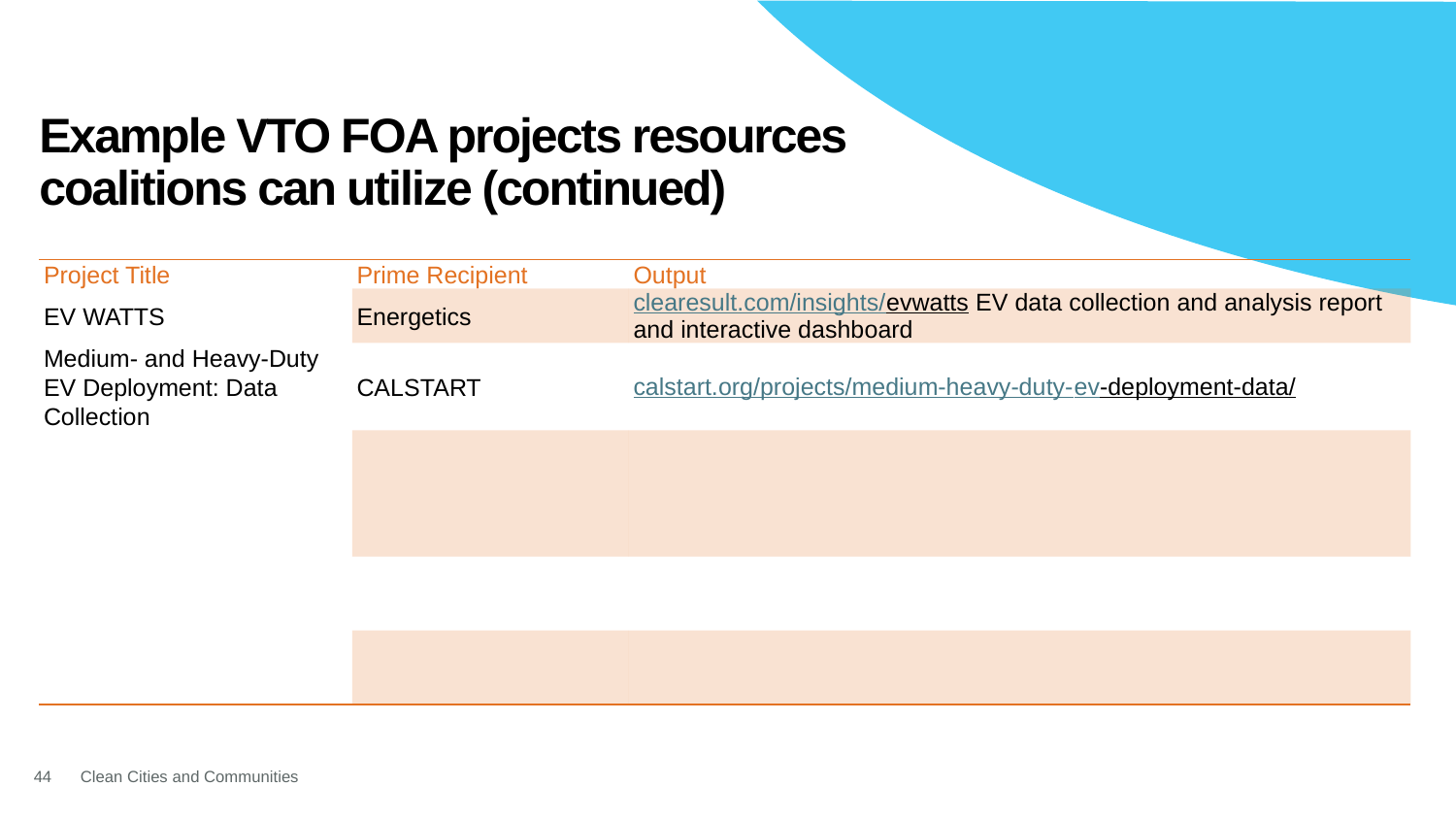

# Example VTO FOA projects resources coalitions can utilize (continued)
| Project Title | Prime Recipient | Output |
| --- | --- | --- |
| EV WATTS | Energetics | clearesult.com/insights/evwatts EV data collection and analysis report and interactive dashboard |
| Medium- and Heavy-Duty EV Deployment: Data Collection | CALSTART | calstart.org/projects/medium-heavy-duty-ev-deployment-data/ |
|  |  |  |
|  |  |  |
|  |  |  |
44
Clean Cities and Communities